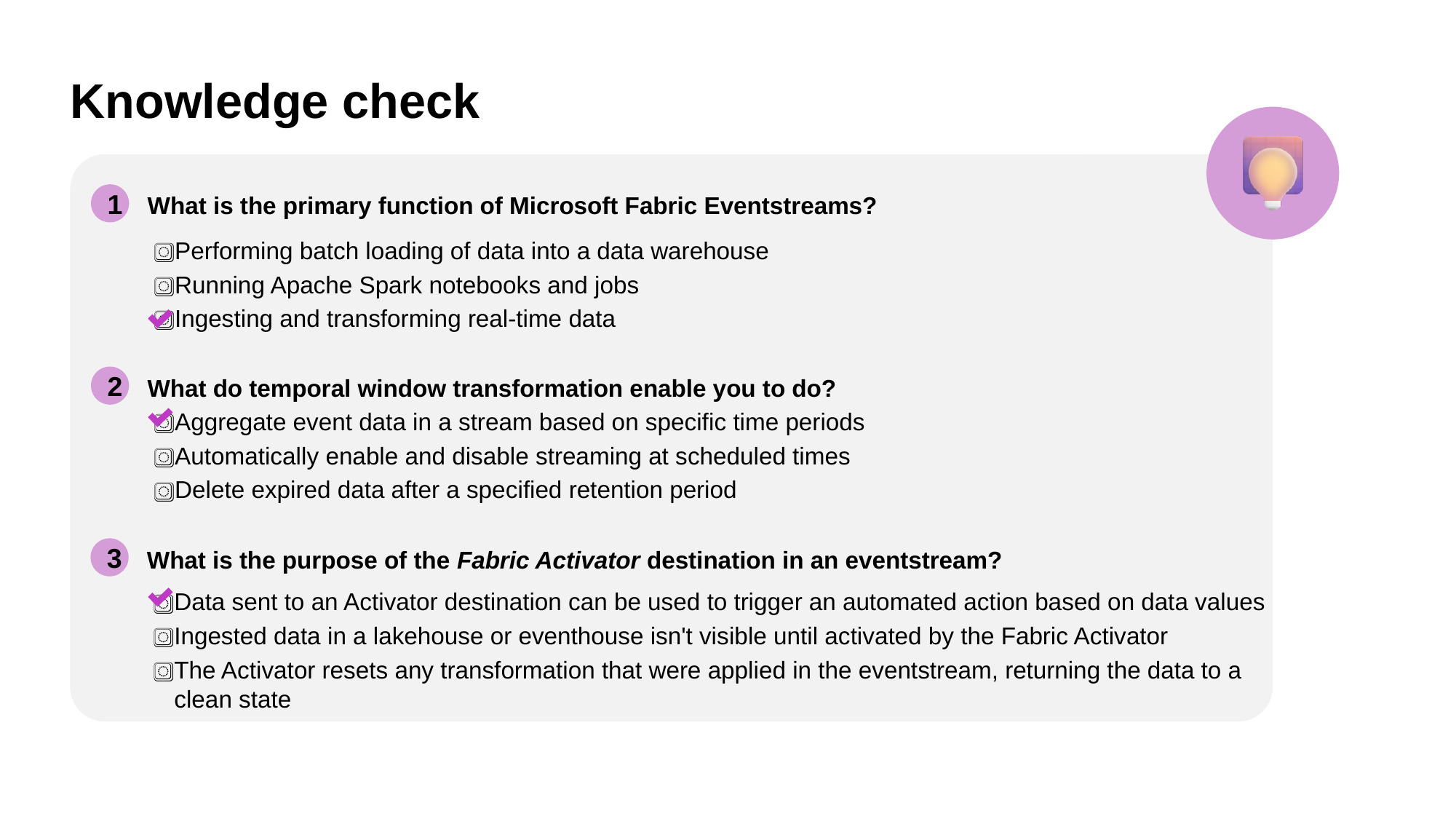

# Knowledge check
1
What is the primary function of Microsoft Fabric Eventstreams?
Performing batch loading of data into a data warehouse
Running Apache Spark notebooks and jobs
Ingesting and transforming real-time data

2
What do temporal window transformation enable you to do?
Aggregate event data in a stream based on specific time periods
Automatically enable and disable streaming at scheduled times
Delete expired data after a specified retention period

3
What is the purpose of the Fabric Activator destination in an eventstream?
Data sent to an Activator destination can be used to trigger an automated action based on data values
Ingested data in a lakehouse or eventhouse isn't visible until activated by the Fabric Activator
The Activator resets any transformation that were applied in the eventstream, returning the data to a clean state